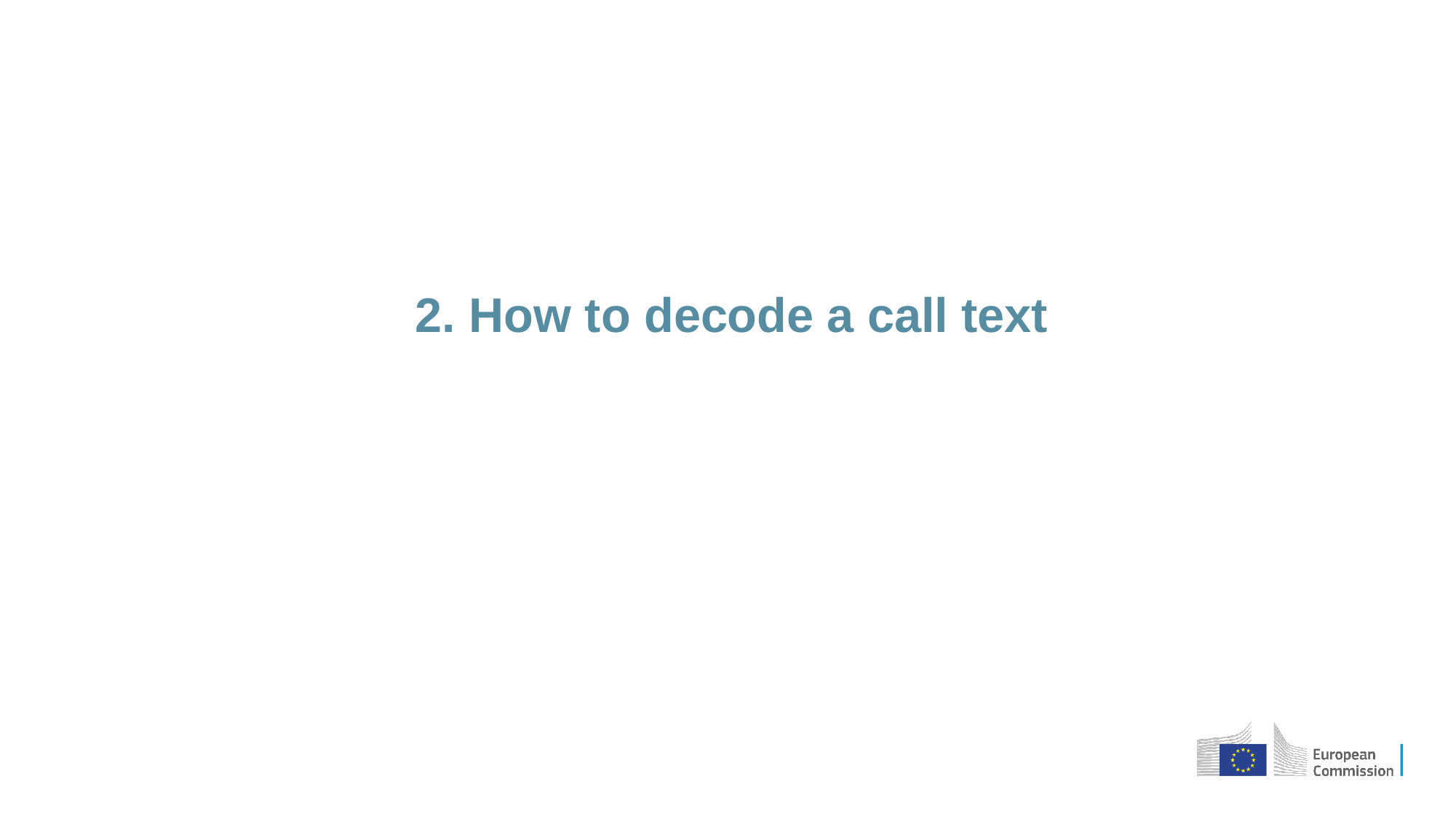

#
2. How to decode a call text